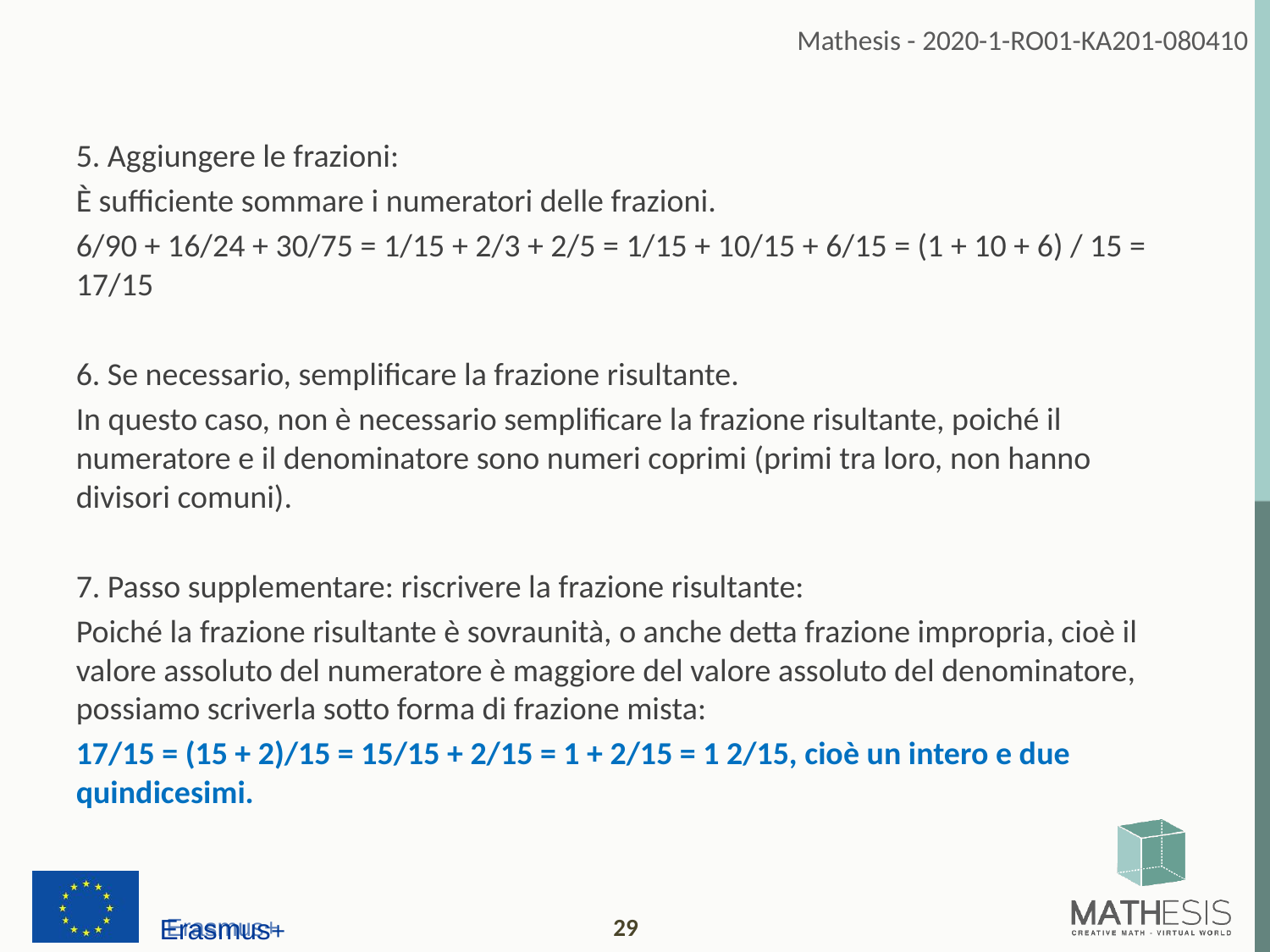

5. Aggiungere le frazioni:
È sufficiente sommare i numeratori delle frazioni.
6/90 + 16/24 + 30/75 = 1/15 + 2/3 + 2/5 = 1/15 + 10/15 + 6/15 = (1 + 10 + 6) / 15 = 17/15

6. Se necessario, semplificare la frazione risultante.
In questo caso, non è necessario semplificare la frazione risultante, poiché il numeratore e il denominatore sono numeri coprimi (primi tra loro, non hanno divisori comuni).

7. Passo supplementare: riscrivere la frazione risultante:
Poiché la frazione risultante è sovraunità, o anche detta frazione impropria, cioè il valore assoluto del numeratore è maggiore del valore assoluto del denominatore, possiamo scriverla sotto forma di frazione mista:
17/15 = (15 + 2)/15 = 15/15 + 2/15 = 1 + 2/15 = 1 2/15, cioè un intero e due quindicesimi.